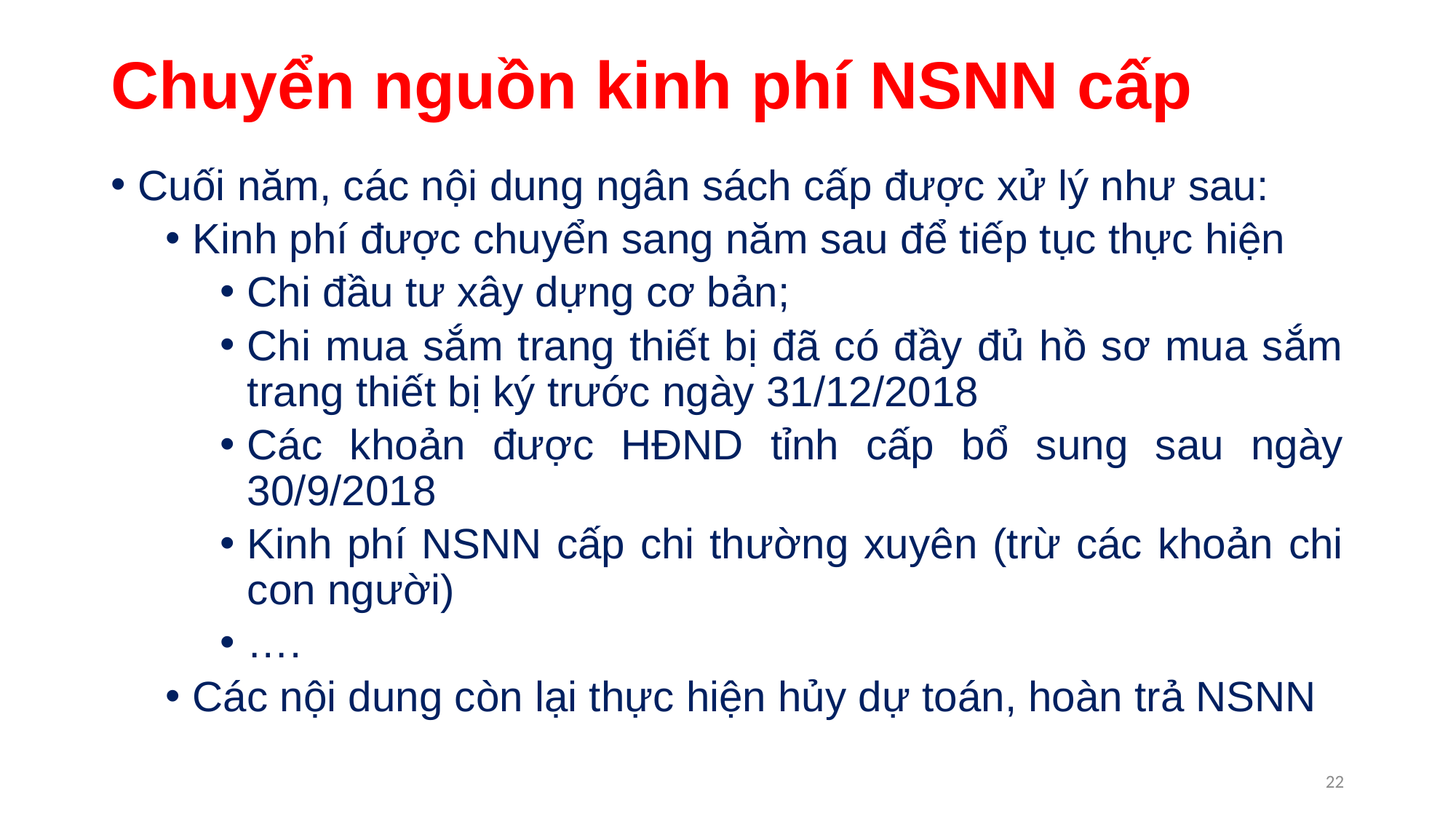

# Chuyển nguồn kinh phí NSNN cấp
Cuối năm, các nội dung ngân sách cấp được xử lý như sau:
Kinh phí được chuyển sang năm sau để tiếp tục thực hiện
Chi đầu tư xây dựng cơ bản;
Chi mua sắm trang thiết bị đã có đầy đủ hồ sơ mua sắm trang thiết bị ký trước ngày 31/12/2018
Các khoản được HĐND tỉnh cấp bổ sung sau ngày 30/9/2018
Kinh phí NSNN cấp chi thường xuyên (trừ các khoản chi con người)
….
Các nội dung còn lại thực hiện hủy dự toán, hoàn trả NSNN
22